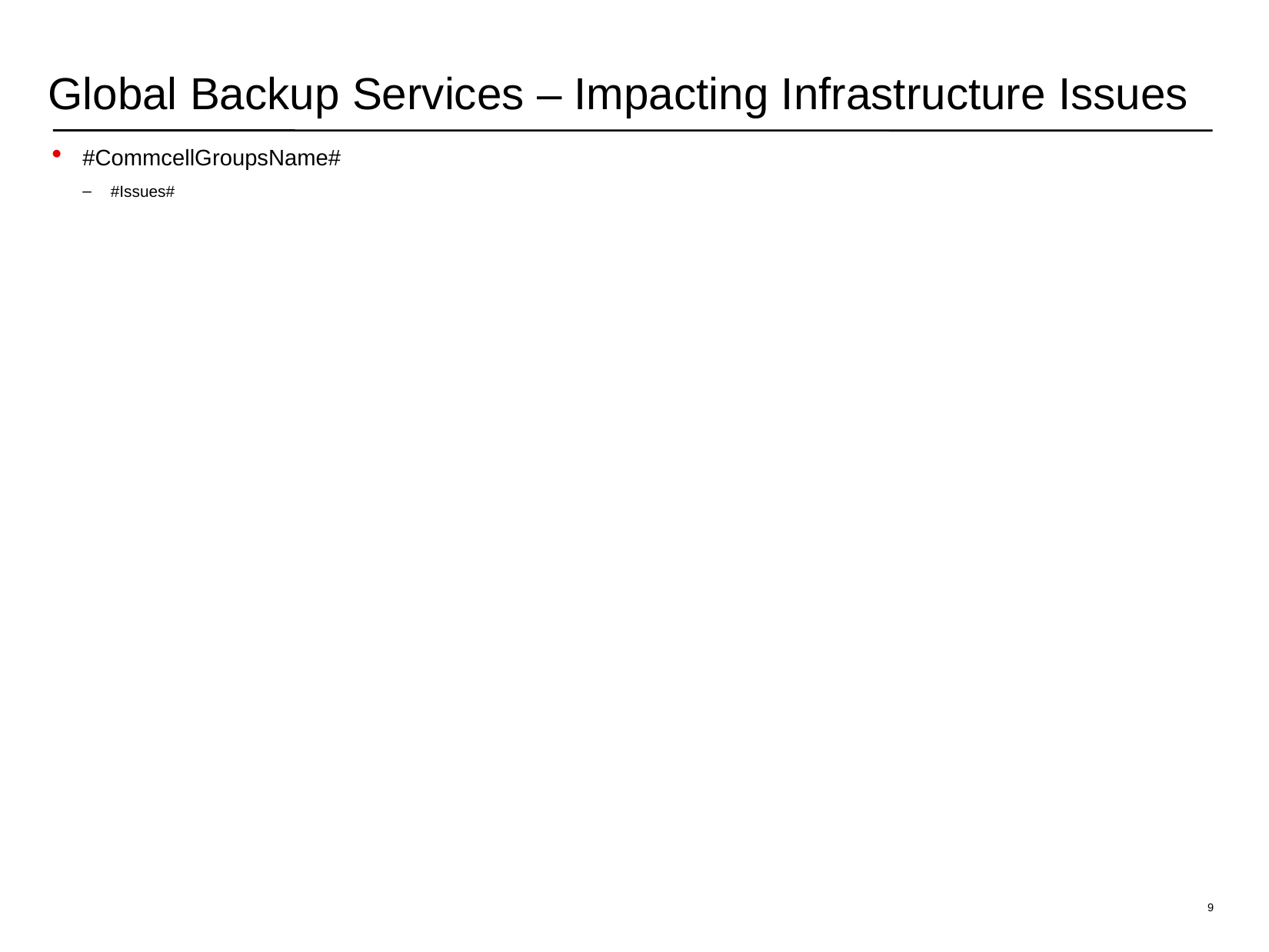

# Global Backup Services – Impacting Infrastructure Issues
#CommcellGroupsName#
#Issues#
9